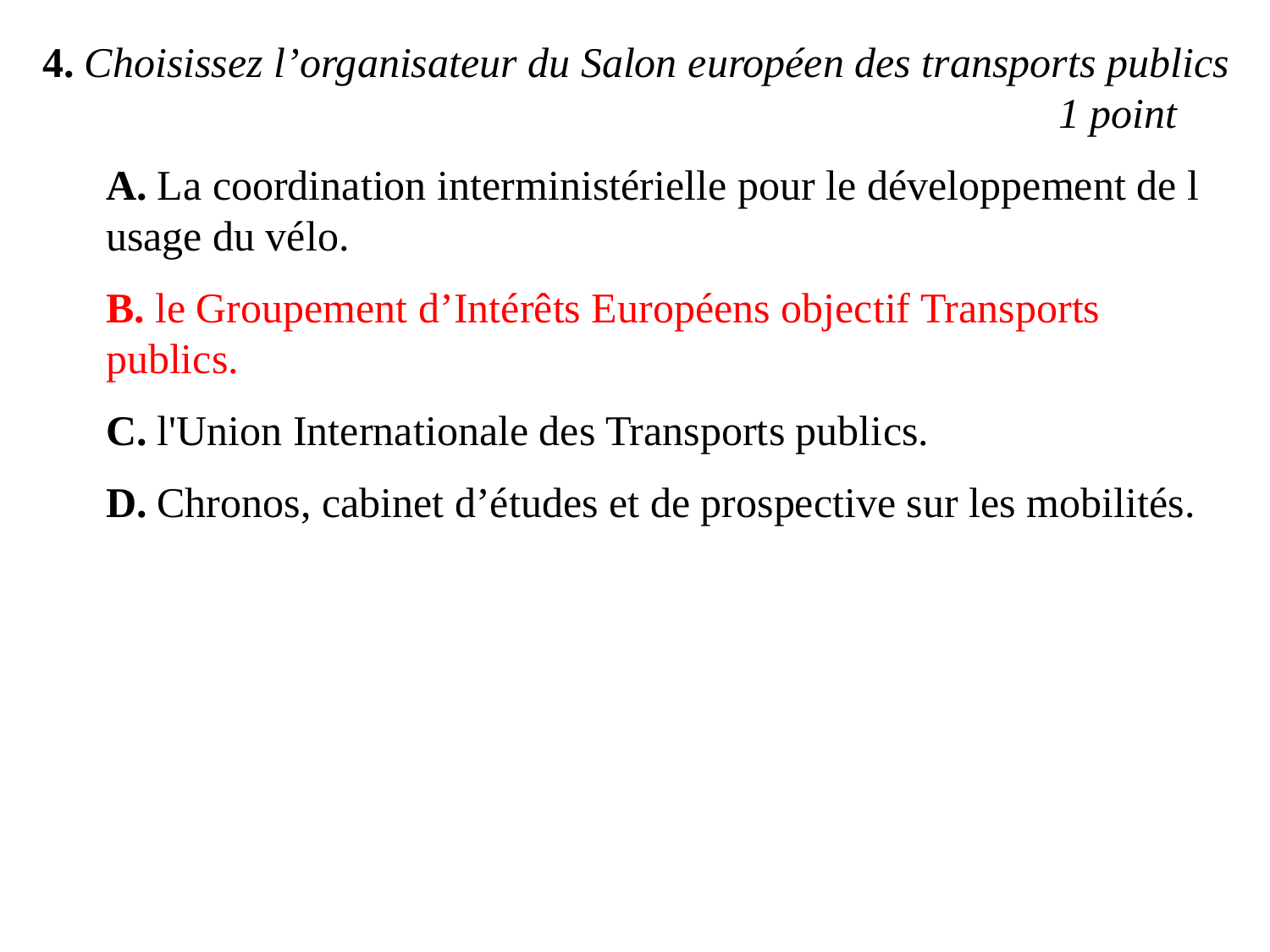

4. Choisissez l’organisateur du Salon européen des transports publics								1 point
A. La coordination interministérielle pour le développement de l usage du vélo.
B. le Groupement d’Intérêts Européens objectif Transports publics.
C. l'Union Internationale des Transports publics.
D. Chronos, cabinet d’études et de prospective sur les mobilités.